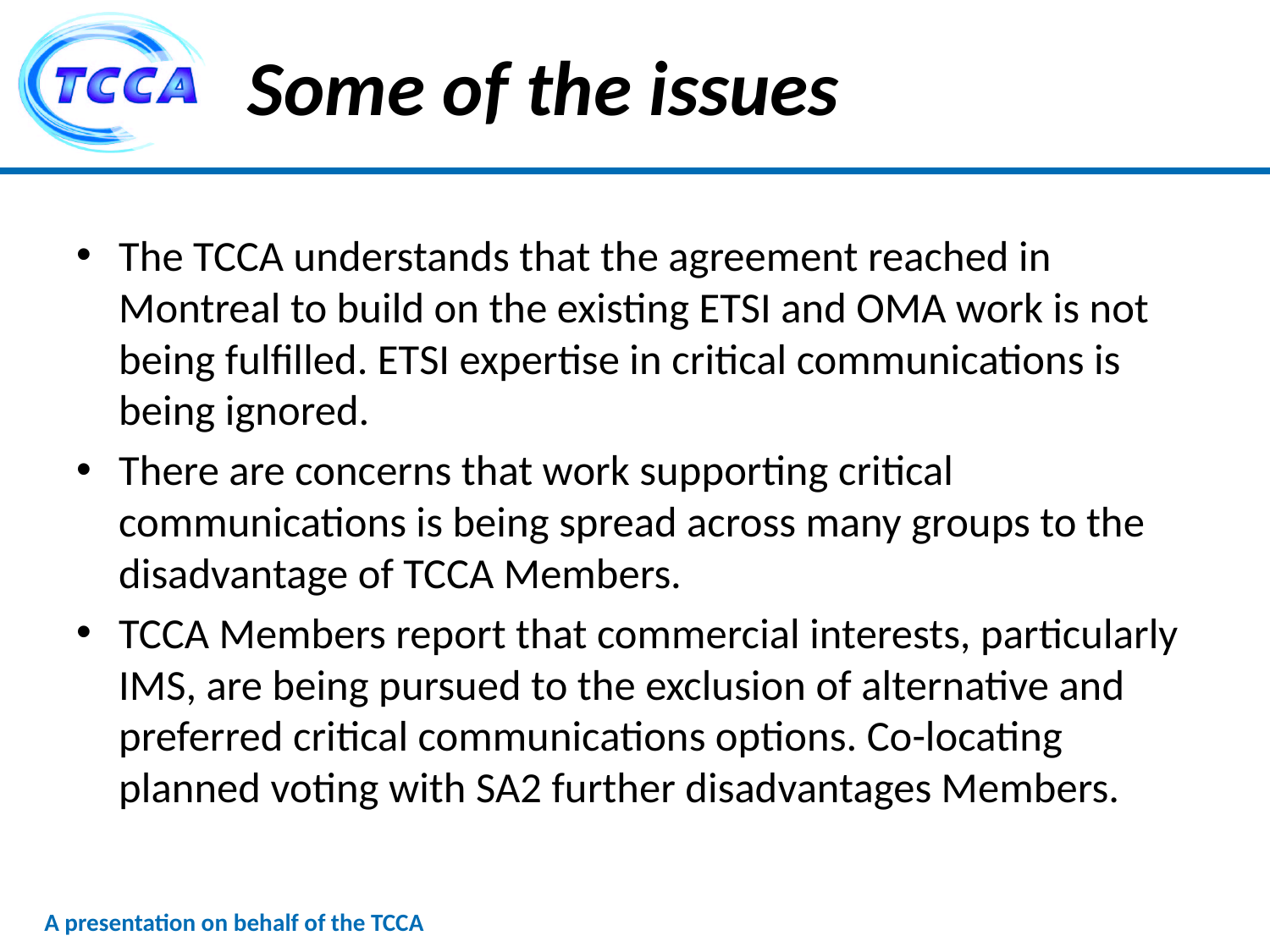

# Some of the issues
The TCCA understands that the agreement reached in Montreal to build on the existing ETSI and OMA work is not being fulfilled. ETSI expertise in critical communications is being ignored.
There are concerns that work supporting critical communications is being spread across many groups to the disadvantage of TCCA Members.
TCCA Members report that commercial interests, particularly IMS, are being pursued to the exclusion of alternative and preferred critical communications options. Co-locating planned voting with SA2 further disadvantages Members.